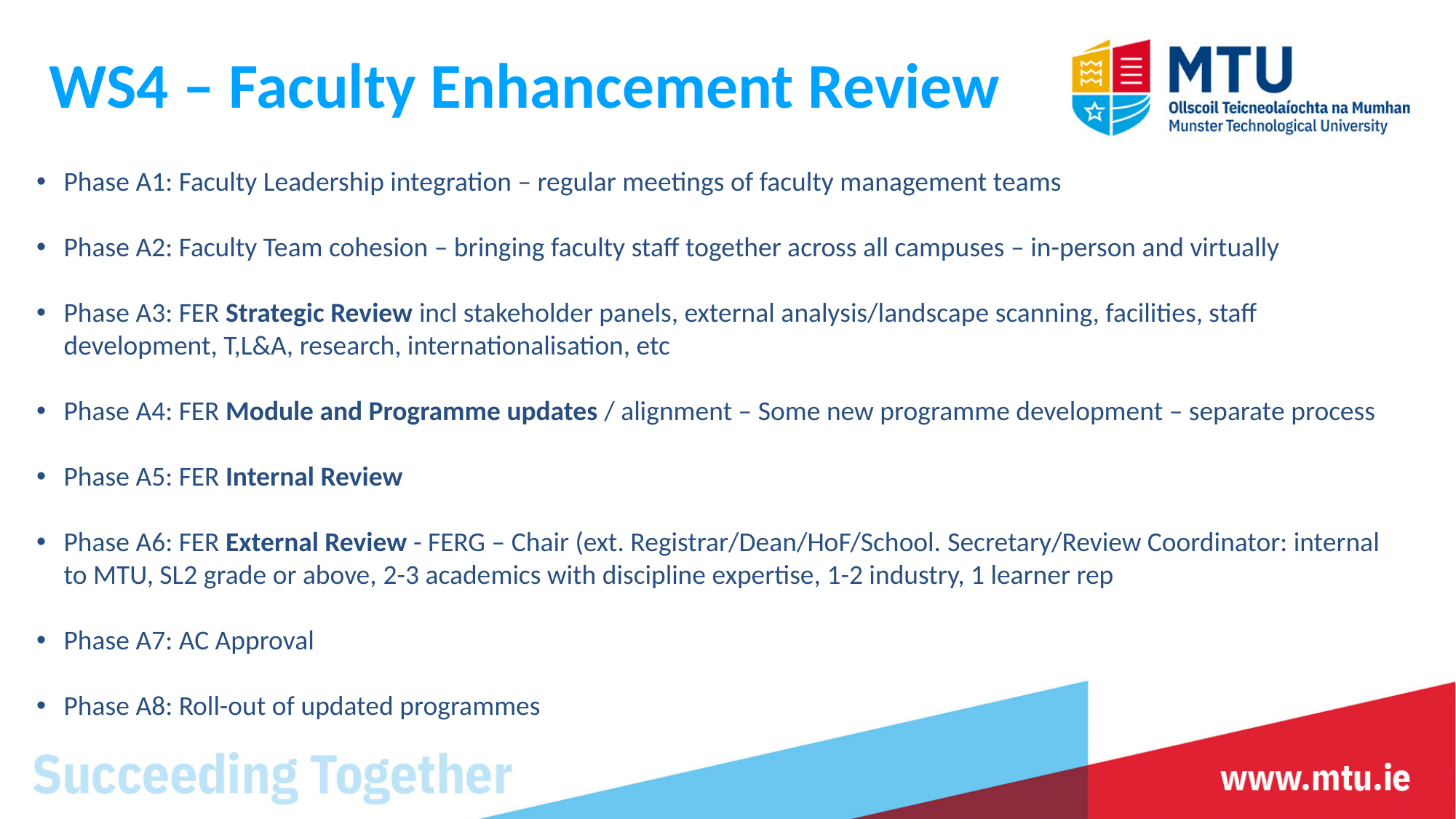

# WS4 – Faculty Enhancement Review
Phase A1: Faculty Leadership integration – regular meetings of faculty management teams

Phase A2: Faculty Team cohesion – bringing faculty staff together across all campuses – in-person and virtually

Phase A3: FER Strategic Review incl stakeholder panels, external analysis/landscape scanning, facilities, staff development, T,L&A, research, internationalisation, etc

Phase A4: FER Module and Programme updates / alignment – Some new programme development – separate process

Phase A5: FER Internal Review

Phase A6: FER External Review - FERG – Chair (ext. Registrar/Dean/HoF/School. Secretary/Review Coordinator: internal to MTU, SL2 grade or above, 2-3 academics with discipline expertise, 1-2 industry, 1 learner rep

Phase A7: AC Approval

Phase A8: Roll-out of updated programmes